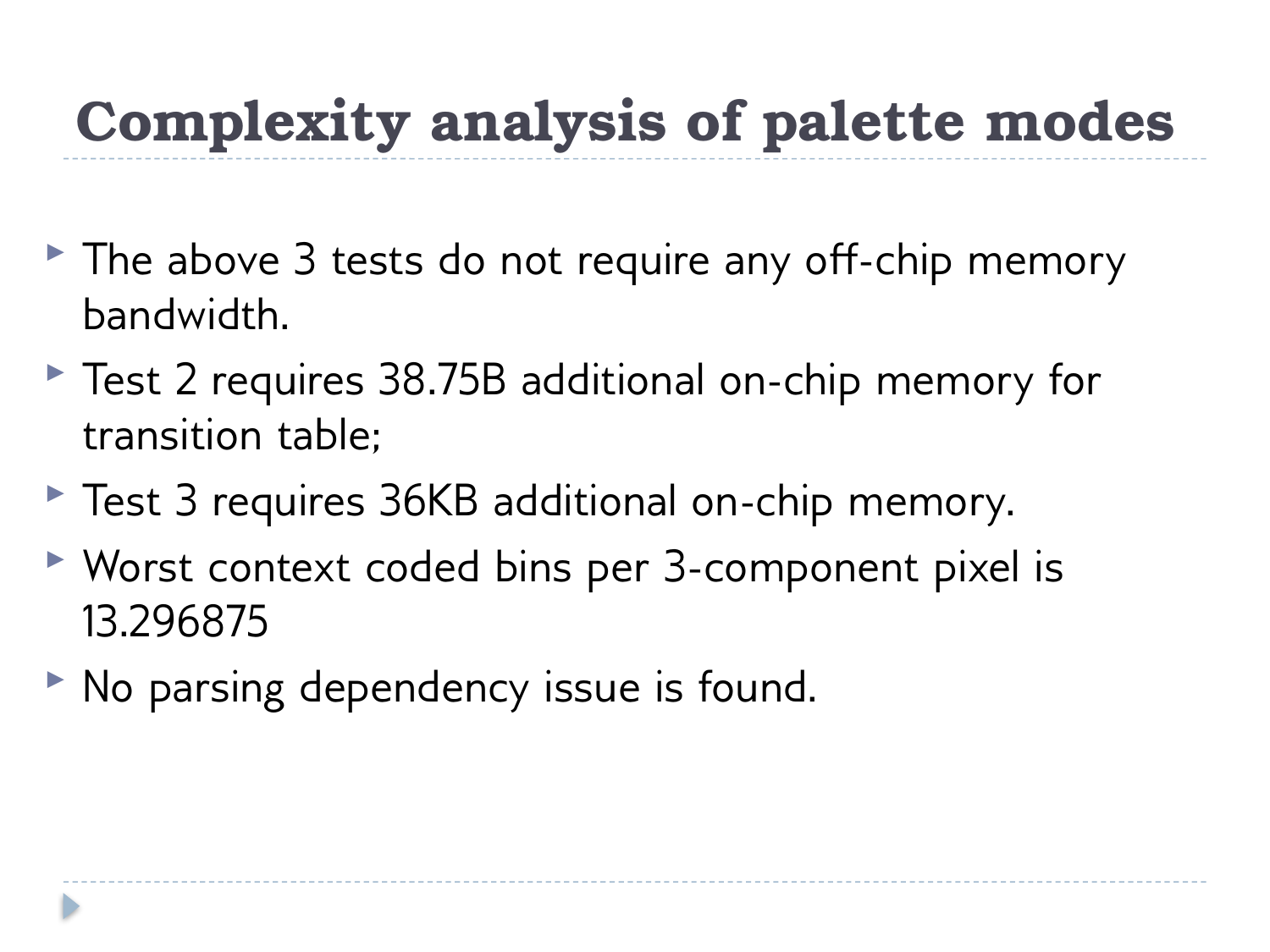

# Complexity analysis of palette modes
The above 3 tests do not require any off-chip memory bandwidth.
Test 2 requires 38.75B additional on-chip memory for transition table;
Test 3 requires 36KB additional on-chip memory.
Worst context coded bins per 3-component pixel is 13.296875
No parsing dependency issue is found.